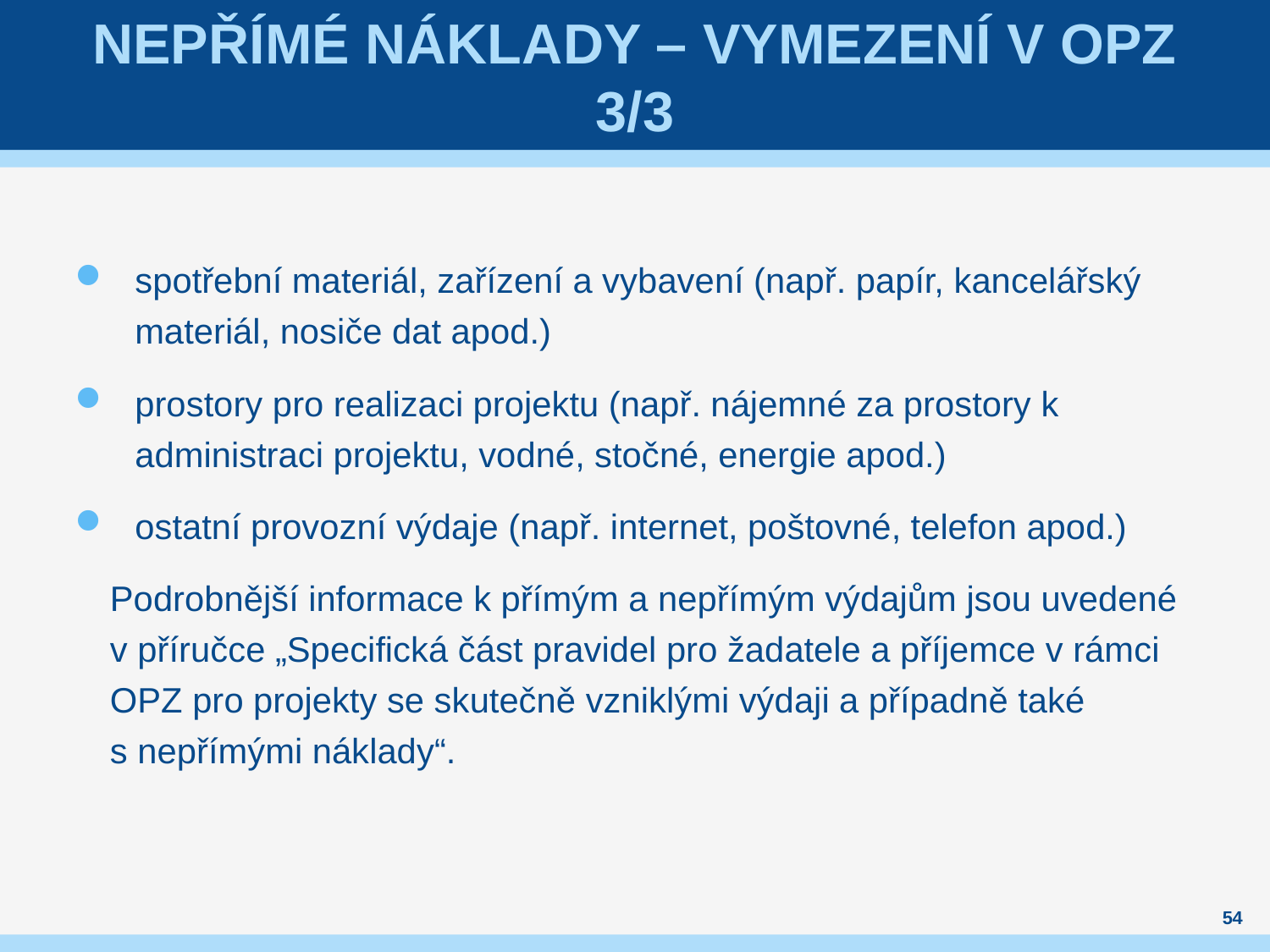

# Nepřímé náklady – Vymezení v OPZ 3/3
spotřební materiál, zařízení a vybavení (např. papír, kancelářský materiál, nosiče dat apod.)
prostory pro realizaci projektu (např. nájemné za prostory k administraci projektu, vodné, stočné, energie apod.)
ostatní provozní výdaje (např. internet, poštovné, telefon apod.)
Podrobnější informace k přímým a nepřímým výdajům jsou uvedené v příručce „Specifická část pravidel pro žadatele a příjemce v rámci OPZ pro projekty se skutečně vzniklými výdaji a případně také s nepřímými náklady“.

54